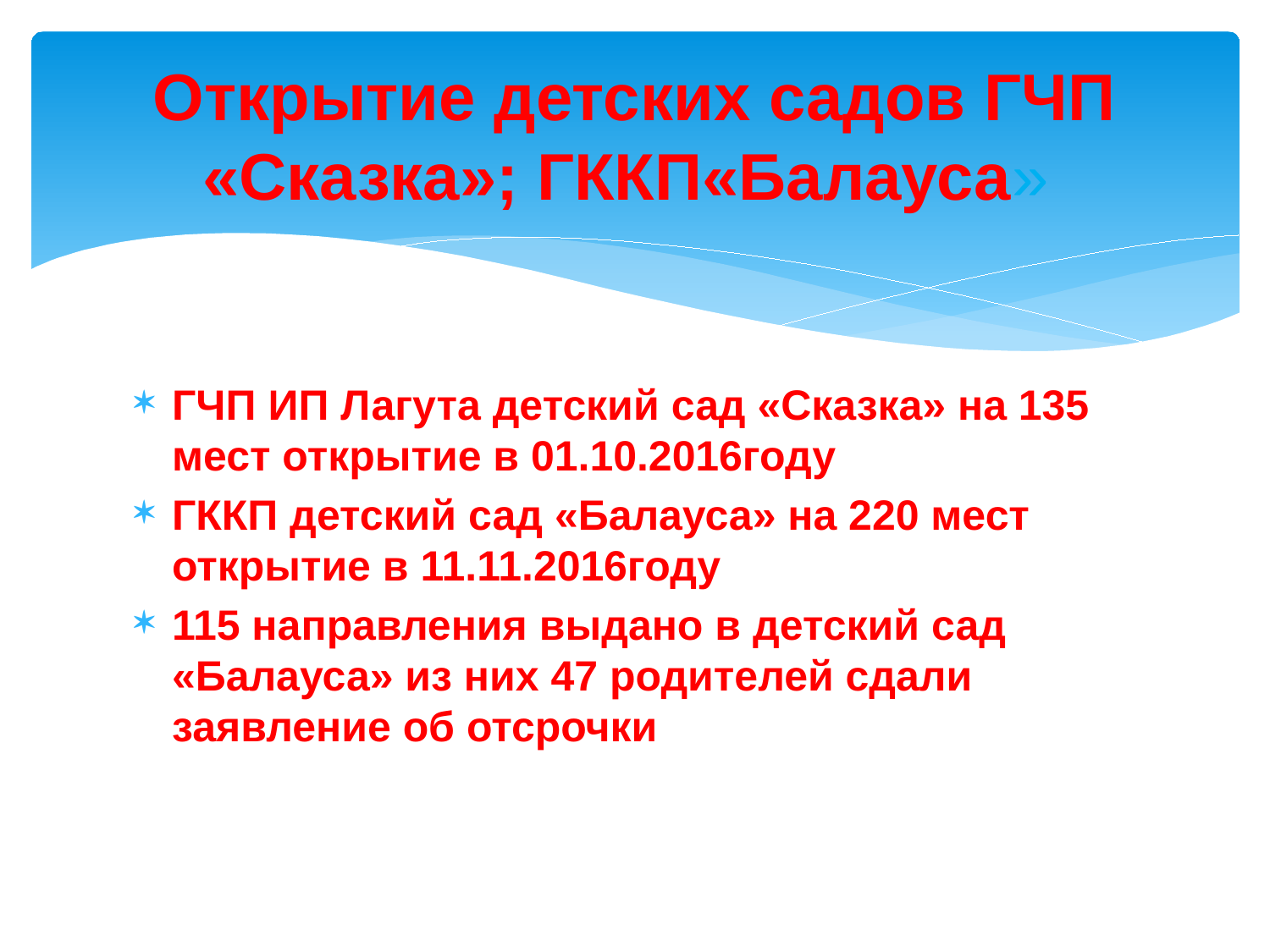

# Открытие детских садов ГЧП «Сказка»; ГККП«Балауса»
ГЧП ИП Лагута детский сад «Сказка» на 135 мест открытие в 01.10.2016году
ГККП детский сад «Балауса» на 220 мест открытие в 11.11.2016году
115 направления выдано в детский сад «Балауса» из них 47 родителей сдали заявление об отсрочки